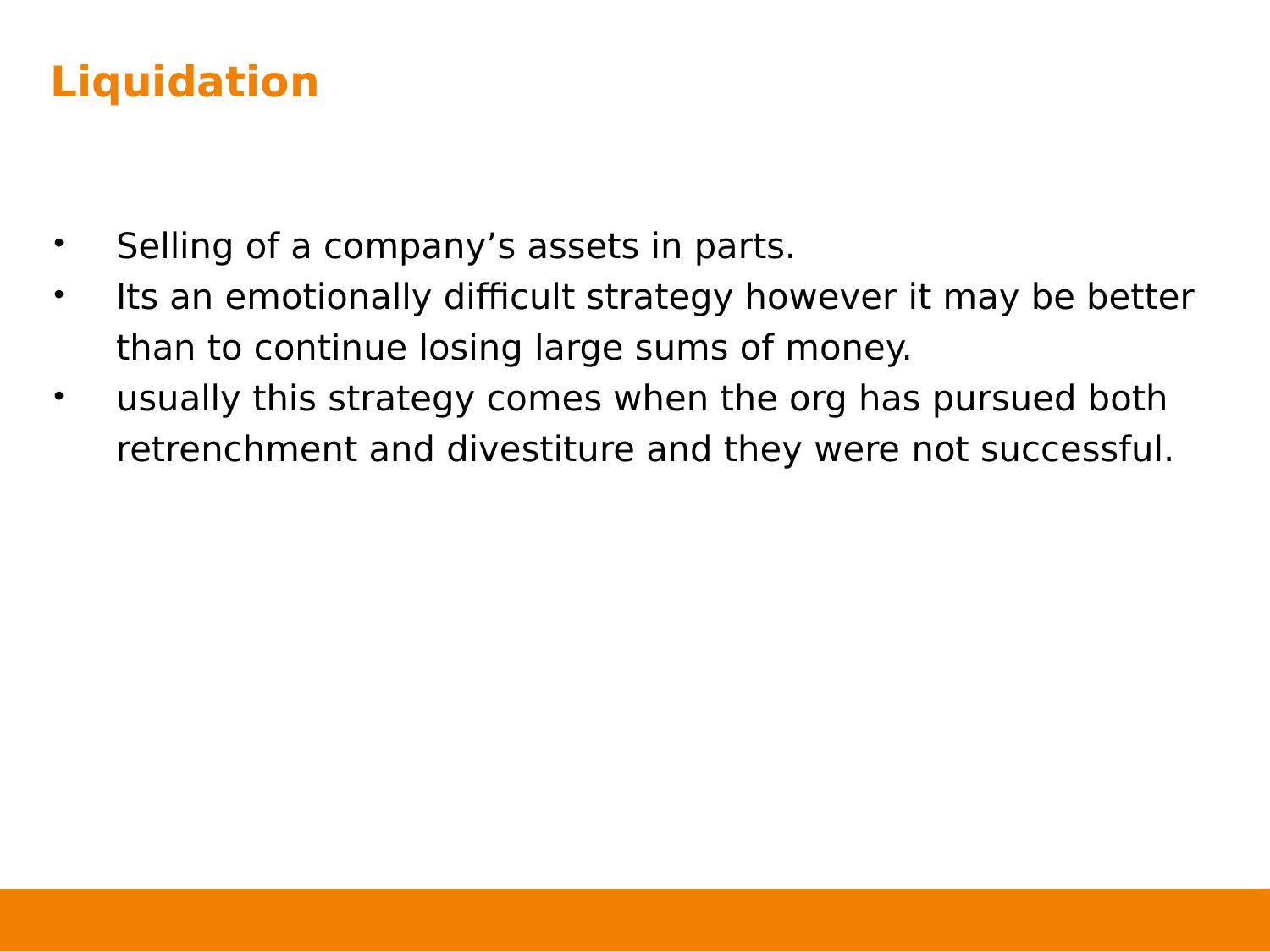

# Liquidation
Selling of a company’s assets in parts.
Its an emotionally difficult strategy however it may be better than to continue losing large sums of money.
usually this strategy comes when the org has pursued both retrenchment and divestiture and they were not successful.